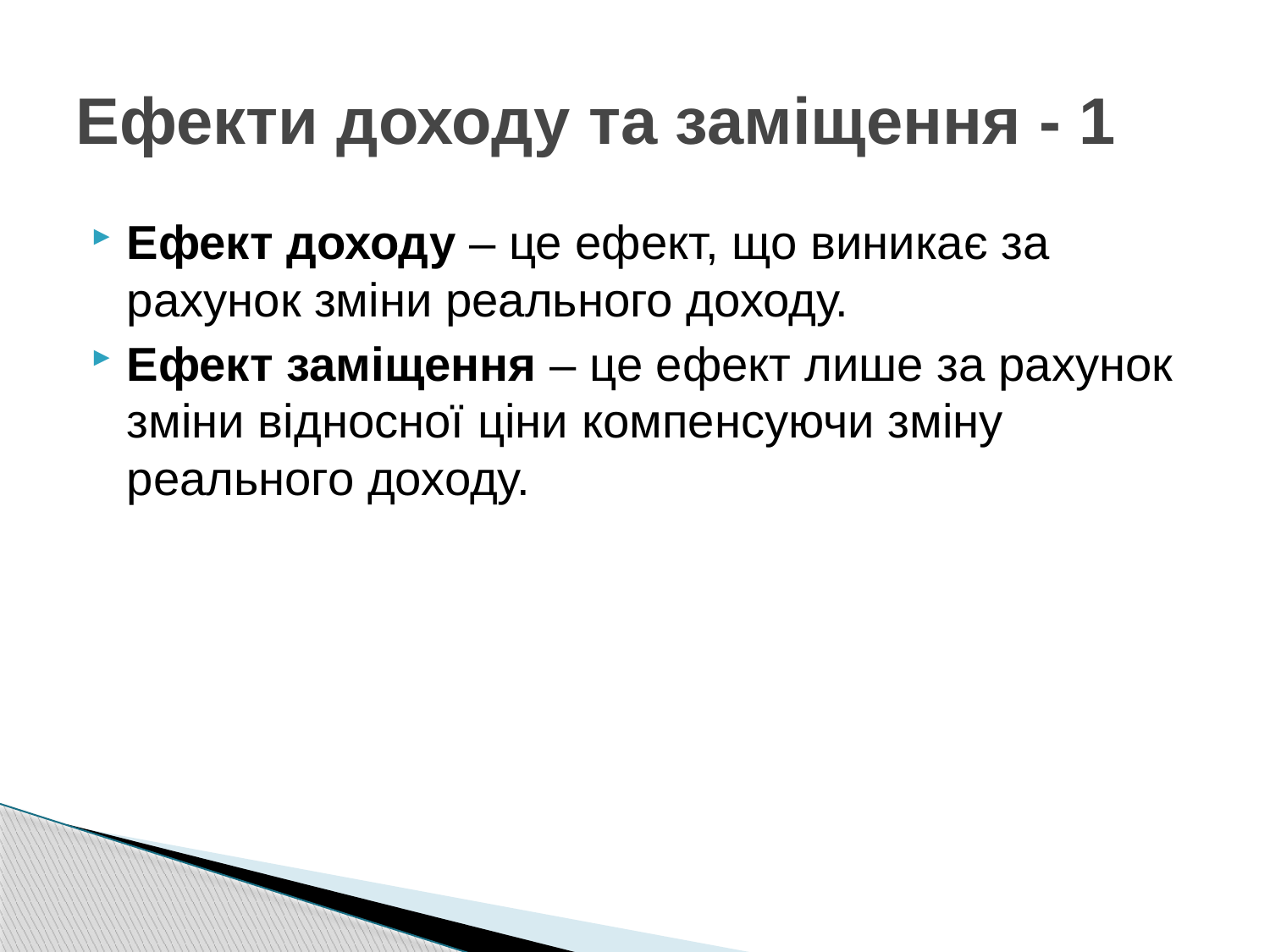

# Ефекти доходу та заміщення - 1
Ефект доходу – це ефект, що виникає за рахунок зміни реального доходу.
Ефект заміщення – це ефект лише за рахунок зміни відносної ціни компенсуючи зміну реального доходу.